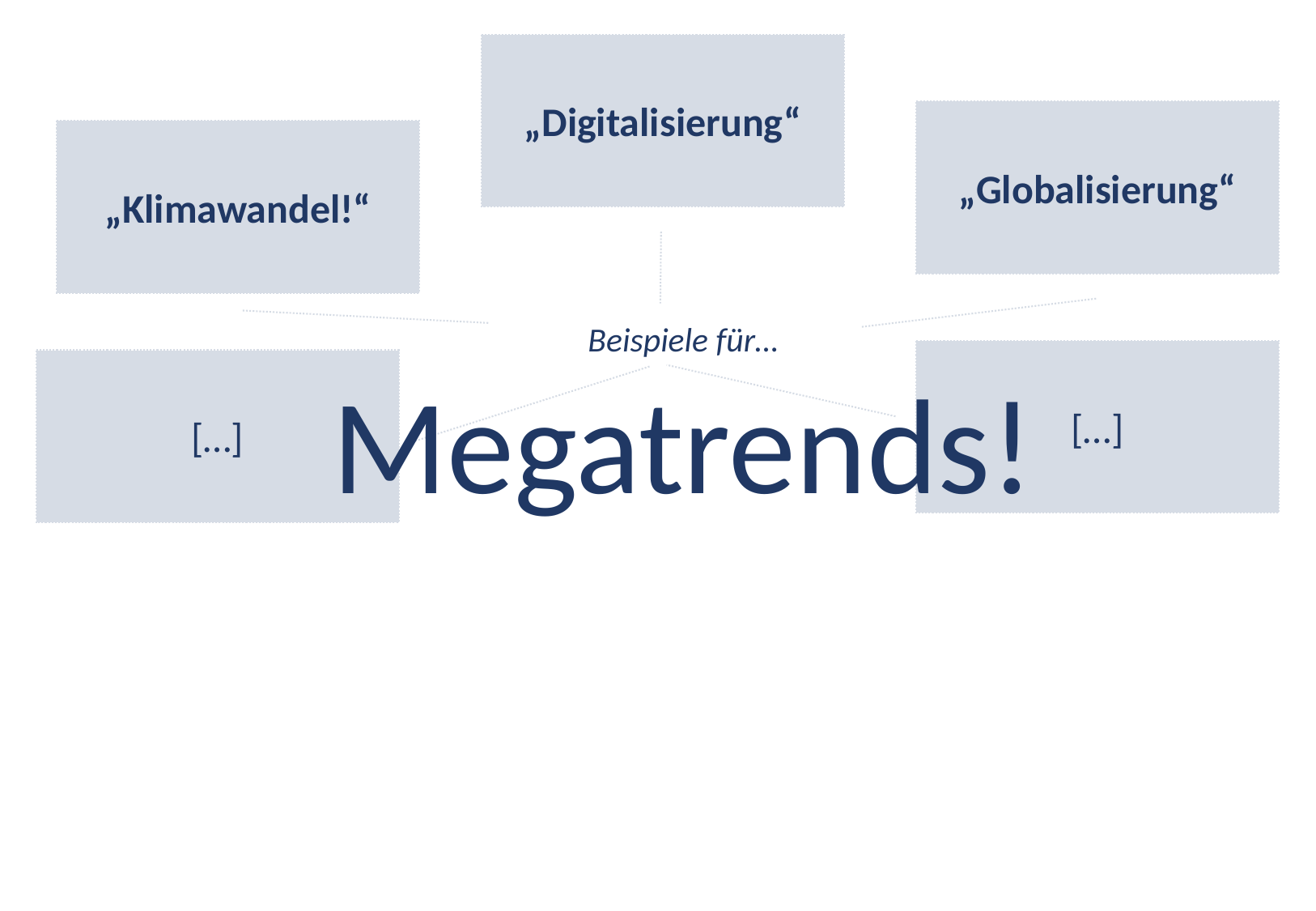

„Digitalisierung“
„Globalisierung“
„Klimawandel!“
Beispiele für… Megatrends!
[…]
[…]